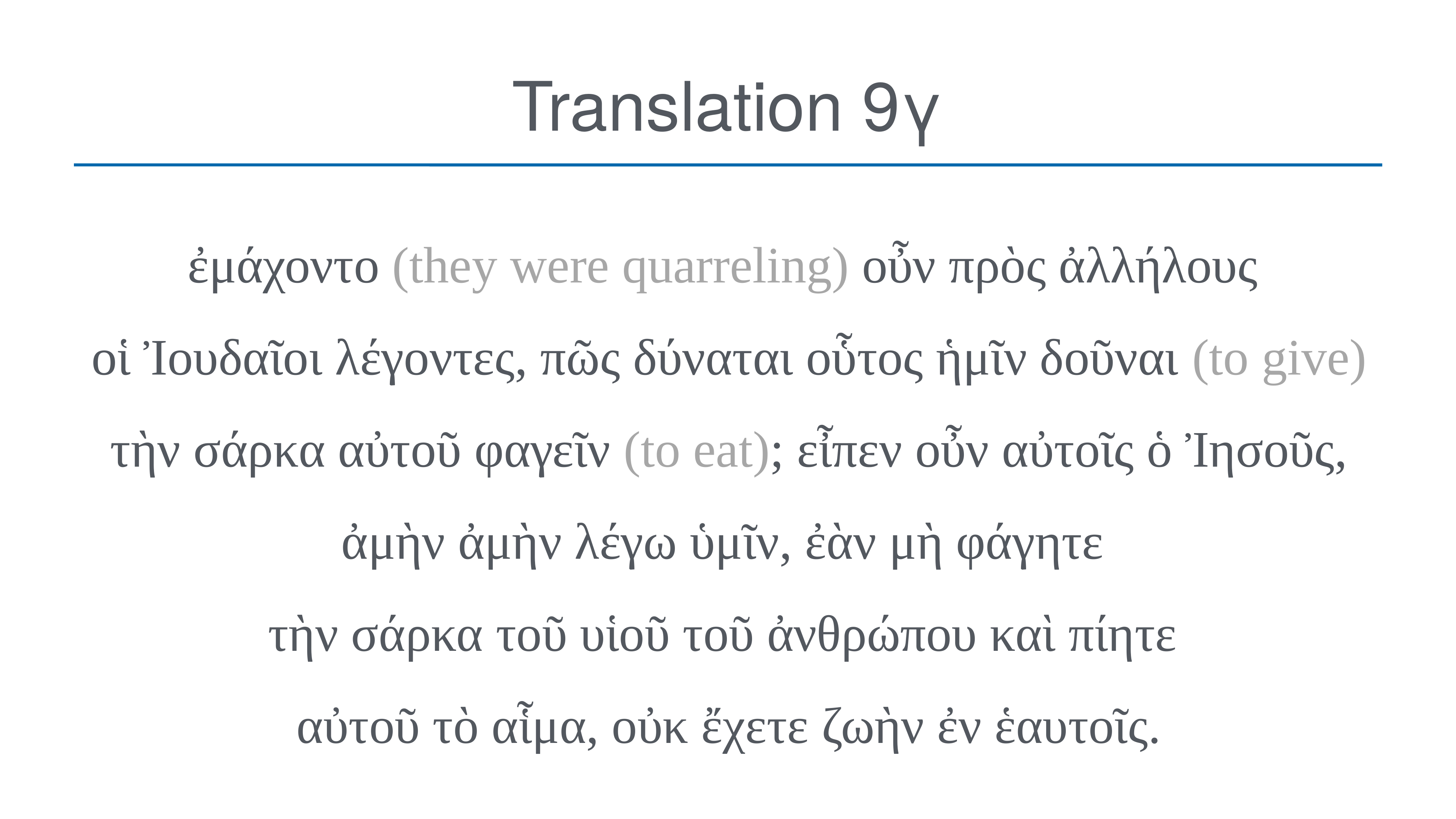

# Translation 9γ
ἐμάχοντο (they were quarreling) οὖν πρὸς ἀλλήλους
οἱ Ἰουδαῖοι λέγοντες, πῶς δύναται οὗτος ἡμῖν δοῦναι (to give) τὴν σάρκα αὐτοῦ φαγεῖν (to eat); εἶπεν οὖν αὐτοῖς ὁ Ἰησοῦς, ἀμὴν ἀμὴν λέγω ὑμῖν, ἐὰν μὴ φάγητε
τὴν σάρκα τοῦ υἱοῦ τοῦ ἀνθρώπου καὶ πίητε
αὐτοῦ τὸ αἷμα, οὐκ ἔχετε ζωὴν ἐν ἑαυτοῖς.